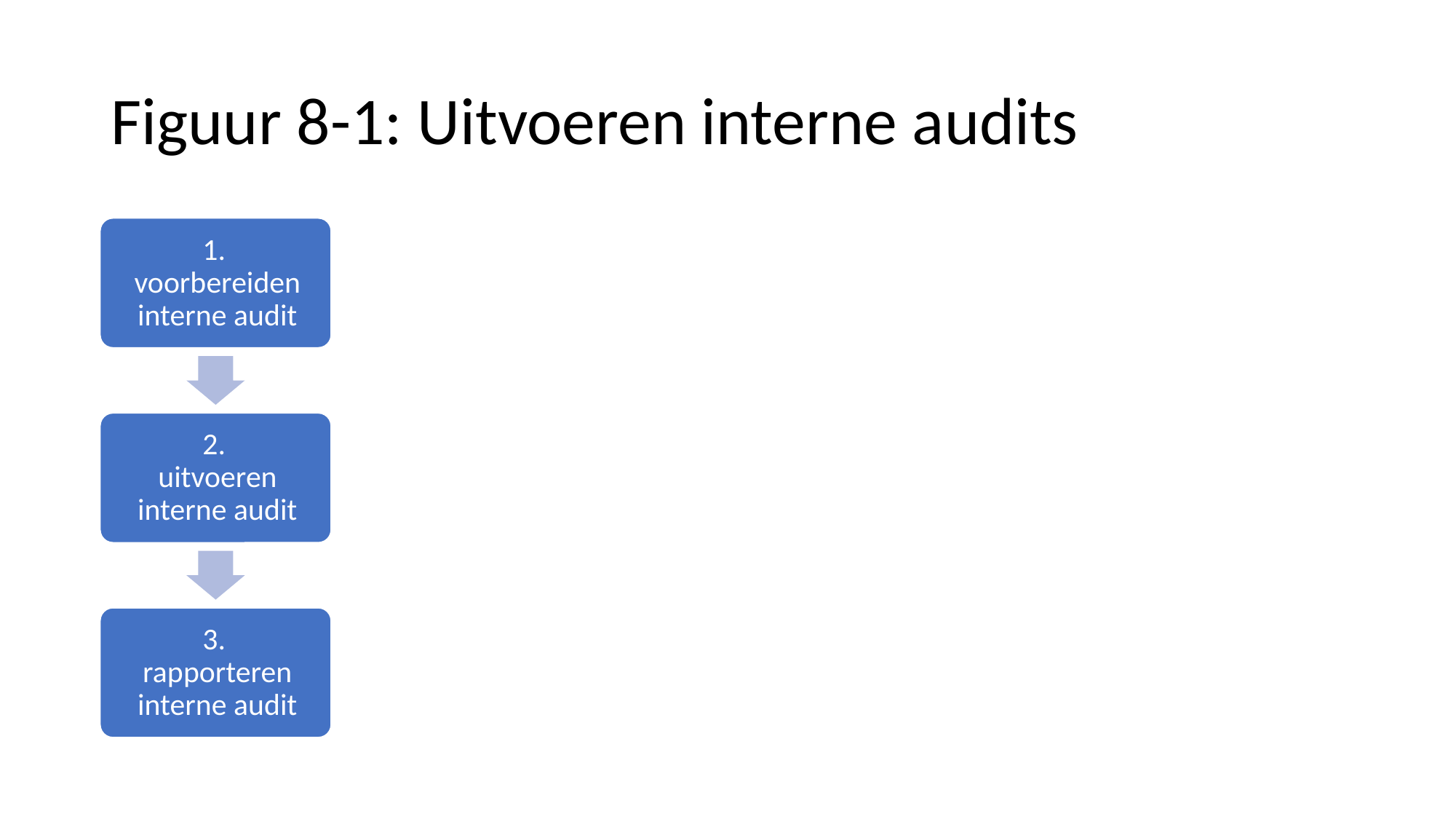

# Figuur 8-1: Uitvoeren interne audits
1.
voorbereiden interne audit

2.
uitvoeren interne audit

3.
rapporteren interne audit